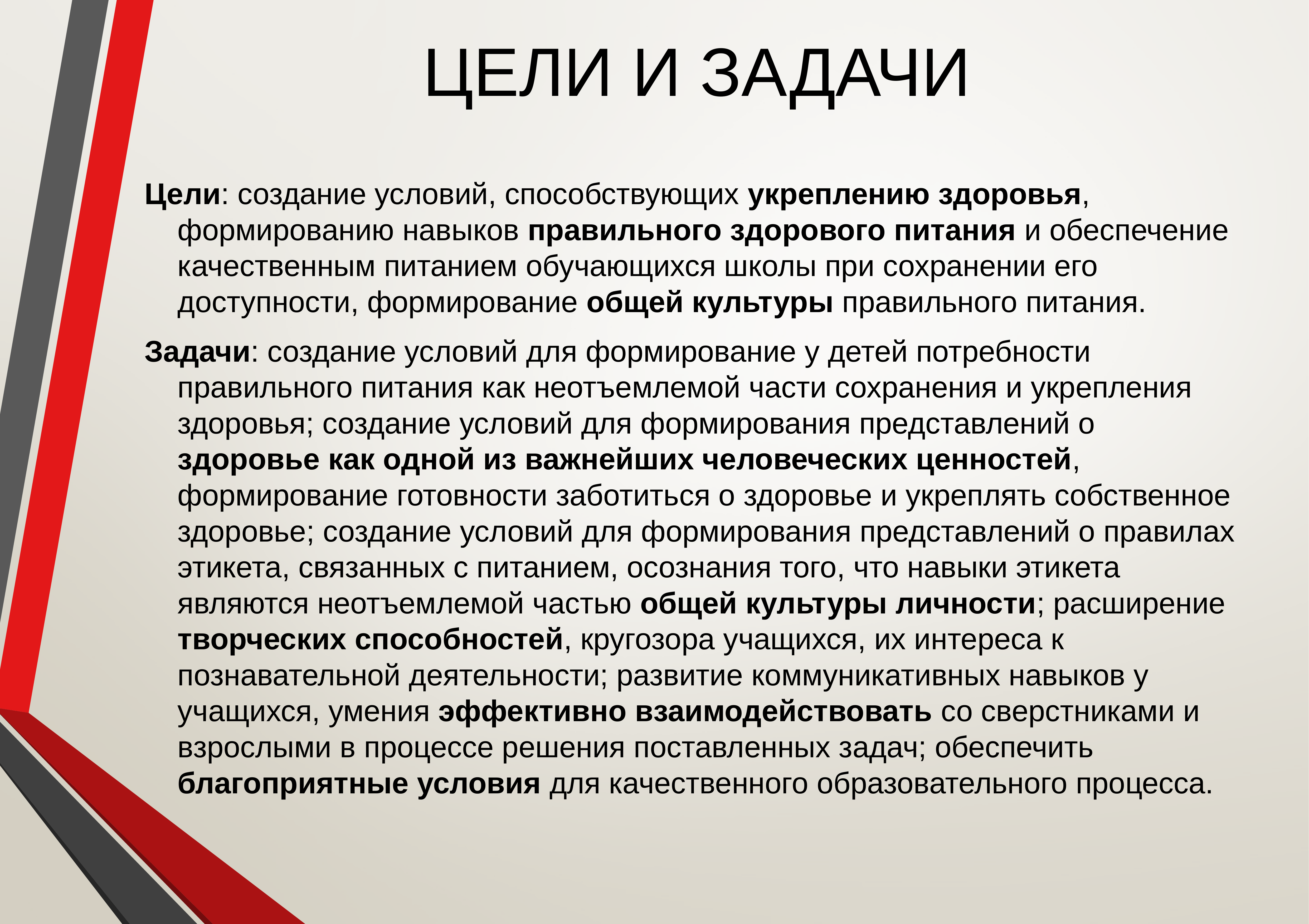

# ЦЕЛИ И ЗАДАЧИ
Цели: создание условий, способствующих укреплению здоровья, формированию навыков правильного здорового питания и обеспечение качественным питанием обучающихся школы при сохранении его доступности, формирование общей культуры правильного питания.
Задачи: создание условий для формирование у детей потребности правильного питания как неотъемлемой части сохранения и укрепления здоровья; создание условий для формирования представлений о здоровье как одной из важнейших человеческих ценностей, формирование готовности заботиться о здоровье и укреплять собственное здоровье; создание условий для формирования представлений о правилах этикета, связанных с питанием, осознания того, что навыки этикета являются неотъемлемой частью общей культуры личности; расширение творческих способностей, кругозора учащихся, их интереса к познавательной деятельности; развитие коммуникативных навыков у учащихся, умения эффективно взаимодействовать со сверстниками и взрослыми в процессе решения поставленных задач; обеспечить благоприятные условия для качественного образовательного процесса.